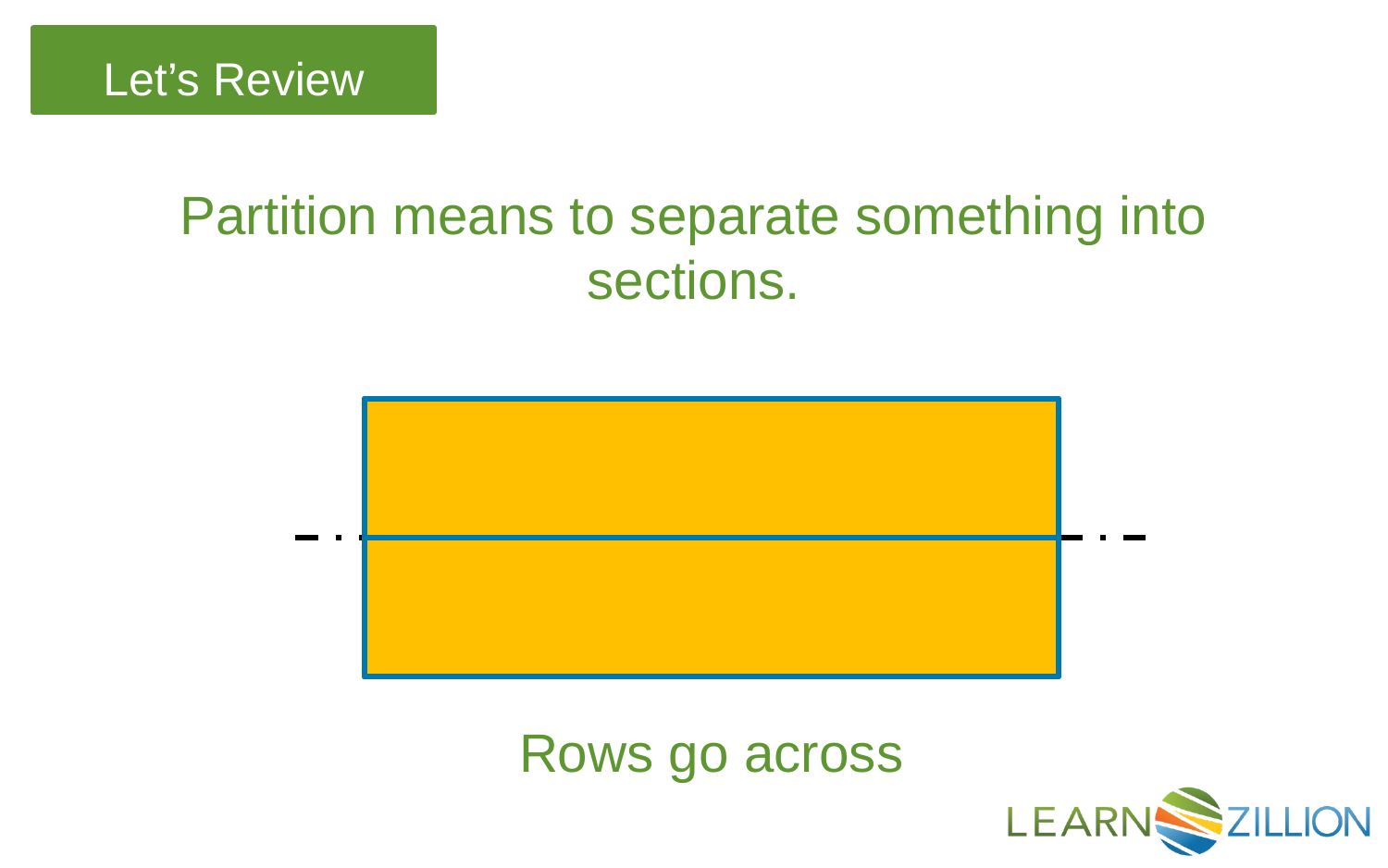

Partition means to separate something into sections.

Rows go across